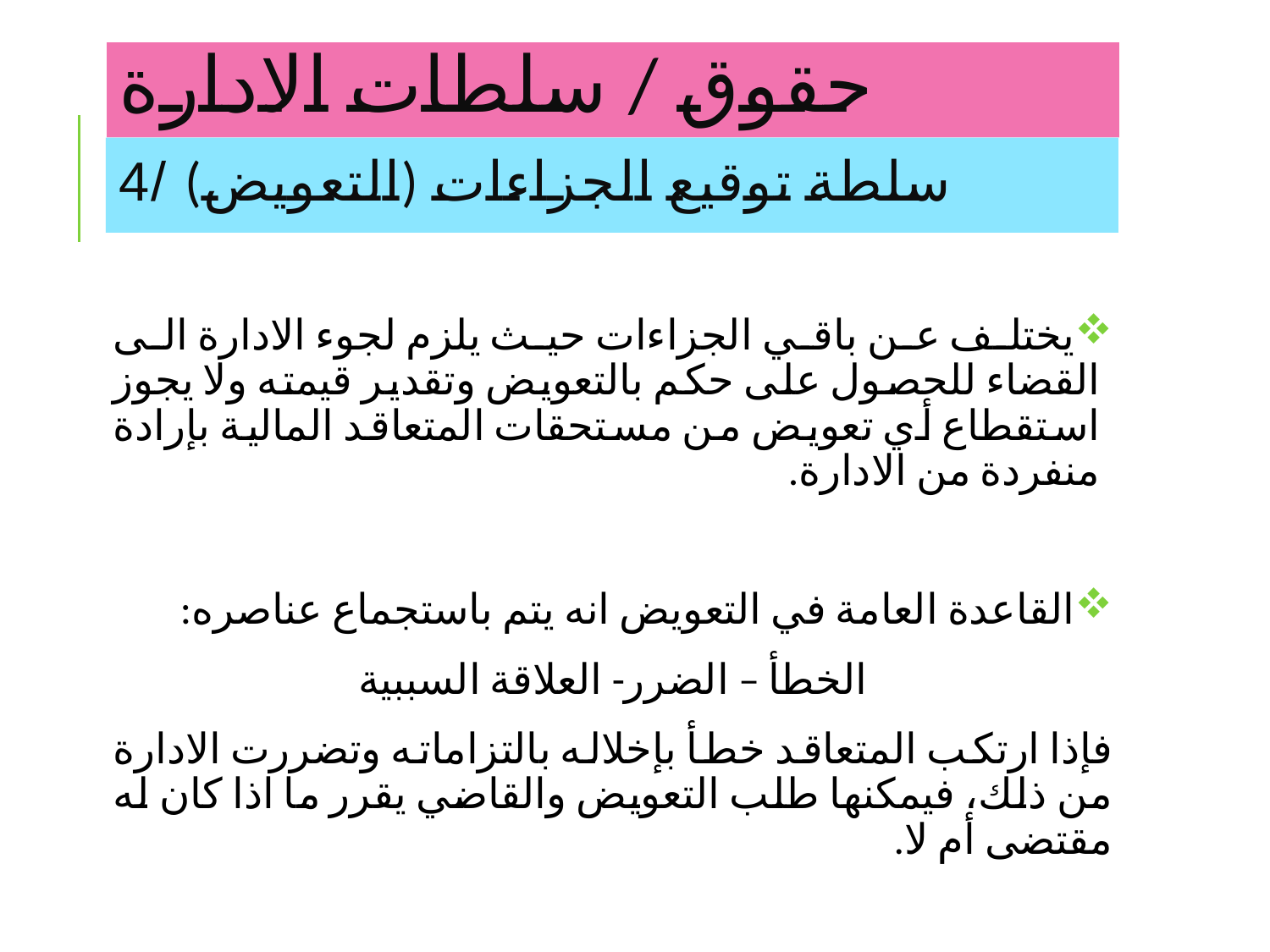

# حقوق / سلطات الادارة
4/ سلطة توقيع الجزاءات (التعويض)

يختلف عن باقي الجزاءات حيث يلزم لجوء الادارة الى القضاء للحصول على حكم بالتعويض وتقدير قيمته ولا يجوز استقطاع أي تعويض من مستحقات المتعاقد المالية بإرادة منفردة من الادارة.

القاعدة العامة في التعويض انه يتم باستجماع عناصره:
الخطأ – الضرر- العلاقة السببية
فإذا ارتكب المتعاقد خطأ بإخلاله بالتزاماته وتضررت الادارة من ذلك، فيمكنها طلب التعويض والقاضي يقرر ما اذا كان له مقتضى أم لا.